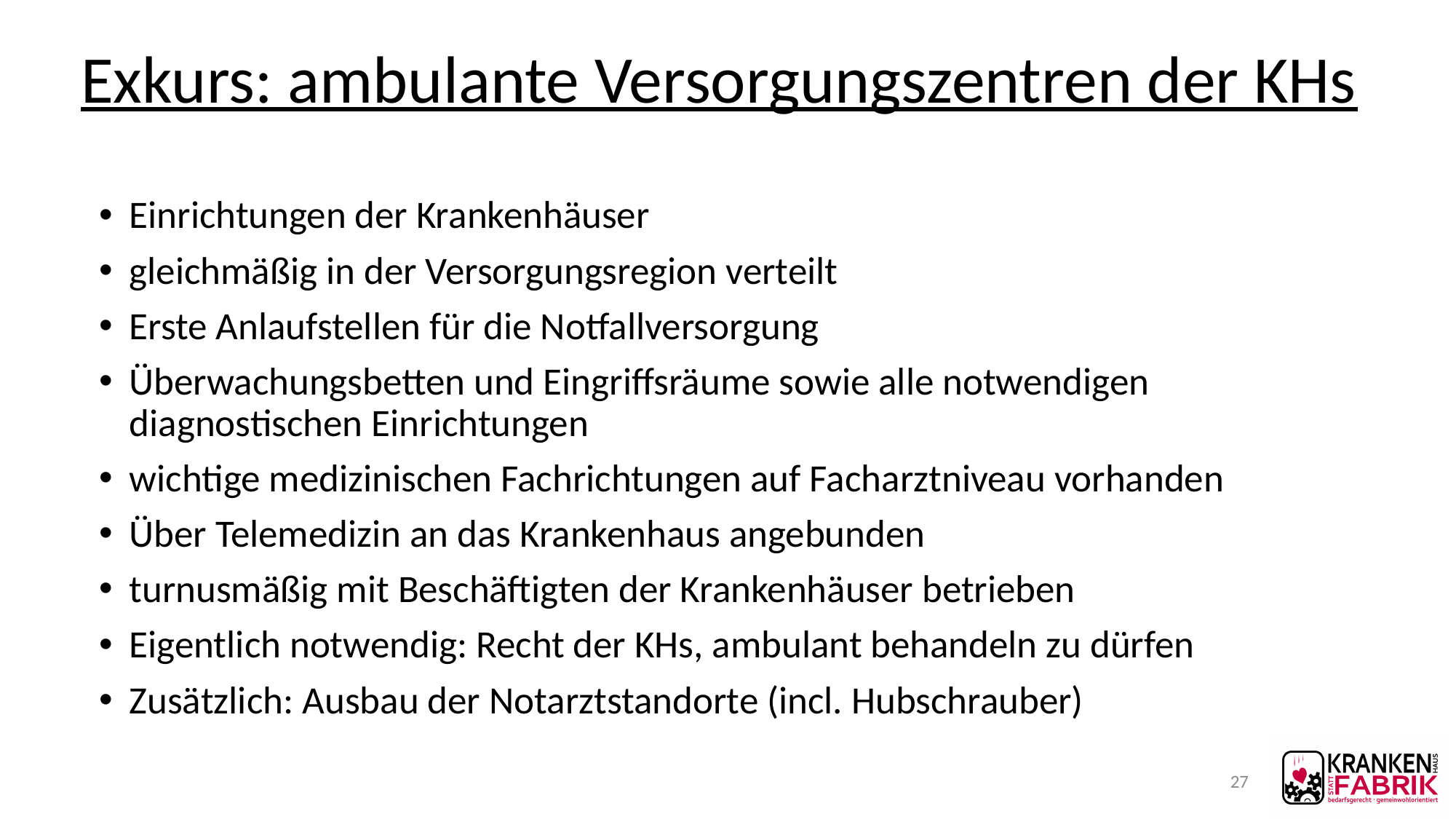

# Exkurs: ambulante Versorgungszentren der KHs
Einrichtungen der Krankenhäuser
gleichmäßig in der Versorgungsregion verteilt
Erste Anlaufstellen für die Notfallversorgung
Überwachungsbetten und Eingriffsräume sowie alle notwendigen diagnostischen Einrichtungen
wichtige medizinischen Fachrichtungen auf Facharztniveau vorhanden
Über Telemedizin an das Krankenhaus angebunden
turnusmäßig mit Beschäftigten der Krankenhäuser betrieben
Eigentlich notwendig: Recht der KHs, ambulant behandeln zu dürfen
Zusätzlich: Ausbau der Notarztstandorte (incl. Hubschrauber)

27